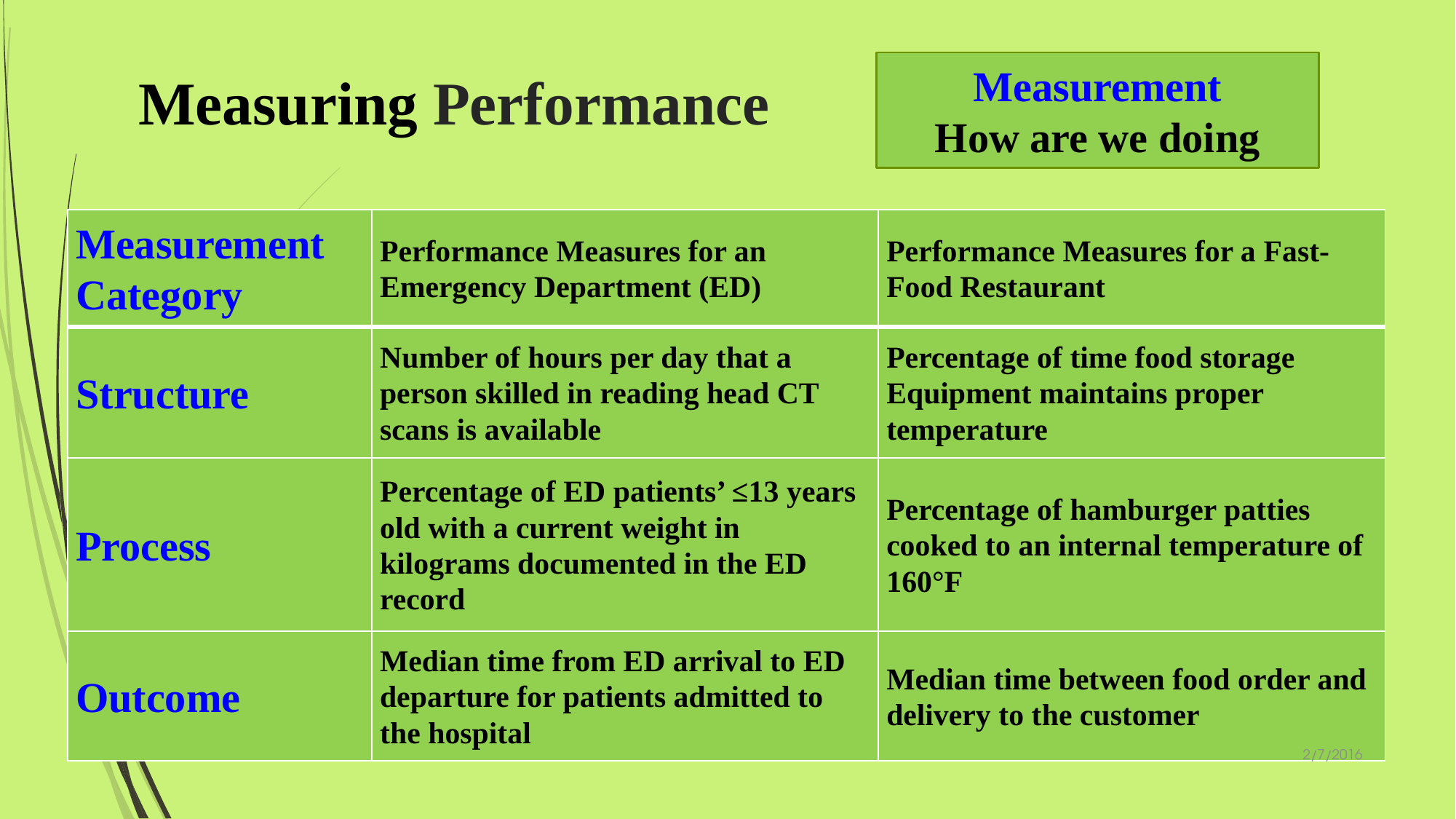

# Measuring Performance
Measurement
How are we doing

| Measurement Category | Performance Measures for an Emergency Department (ED) | Performance Measures for a Fast-Food Restaurant |
| --- | --- | --- |
| Structure | Number of hours per day that a person skilled in reading head CT scans is available | Percentage of time food storage Equipment maintains proper temperature |
| Process | Percentage of ED patients’ ≤13 years old with a current weight in kilograms documented in the ED record | Percentage of hamburger patties cooked to an internal temperature of 160°F |
| Outcome | Median time from ED arrival to ED departure for patients admitted to the hospital | Median time between food order and delivery to the customer |
2/7/2016
Mohammed Alnaif Ph.D.